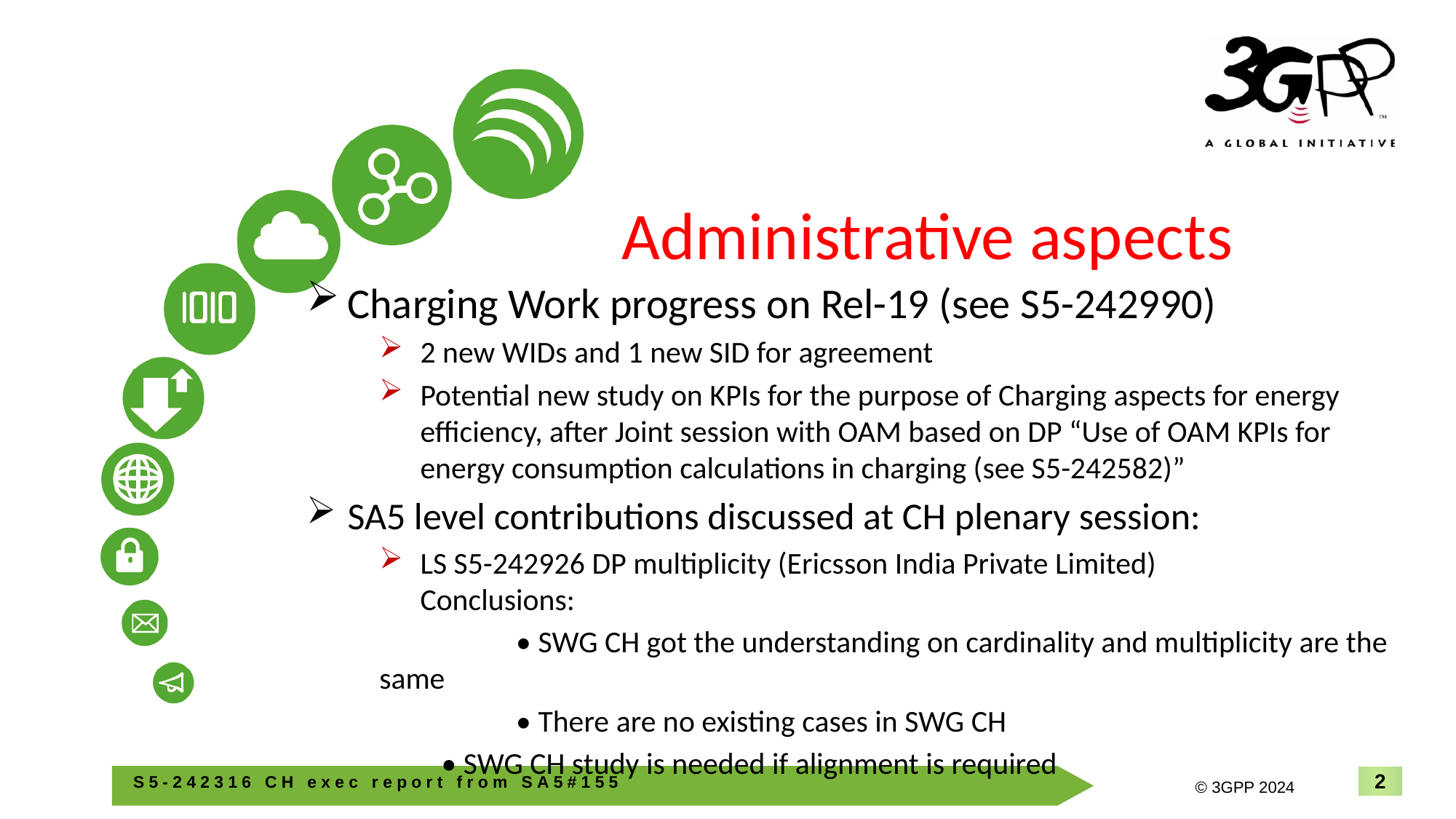

# Administrative aspects
Charging Work progress on Rel-19 (see S5-242990)
2 new WIDs and 1 new SID for agreement
Potential new study on KPIs for the purpose of Charging aspects for energy efficiency, after Joint session with OAM based on DP “Use of OAM KPIs for energy consumption calculations in charging (see S5-242582)”
SA5 level contributions discussed at CH plenary session:
LS S5-242926 DP multiplicity (Ericsson India Private Limited)
Conclusions:
	    • SWG CH got the understanding on cardinality and multiplicity are the same
	    • There are no existing cases in SWG CH
         • SWG CH study is needed if alignment is required